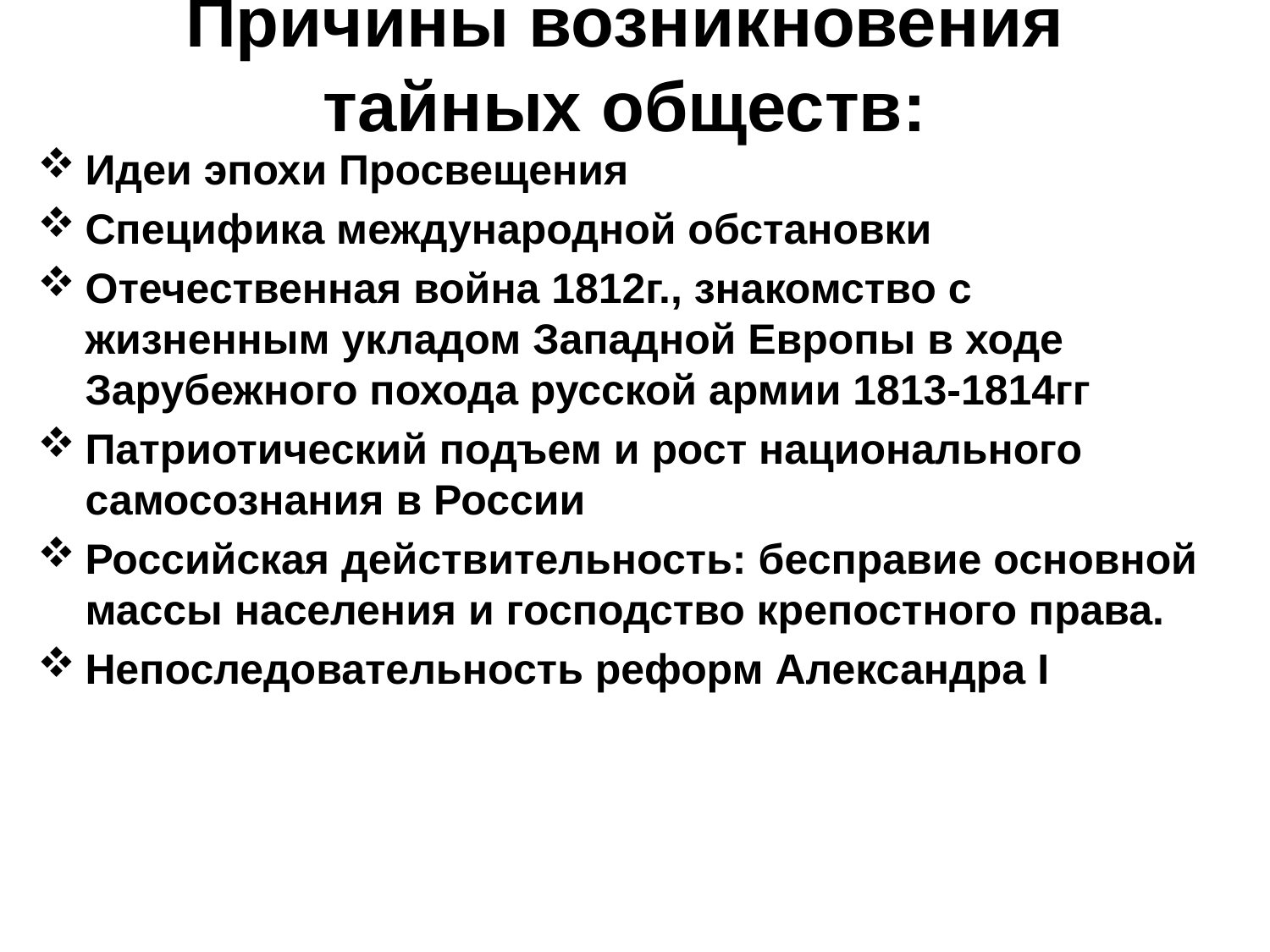

# Причины возникновения тайных обществ:
Идеи эпохи Просвещения
Специфика международной обстановки
Отечественная война 1812г., знакомство с жизненным укладом Западной Европы в ходе  Зарубежного похода русской армии 1813-1814гг
Патриотический подъем и рост национального самосознания в России
Российская действительность: бесправие основной массы населения и господство крепостного права.
Непоследовательность реформ Александра I